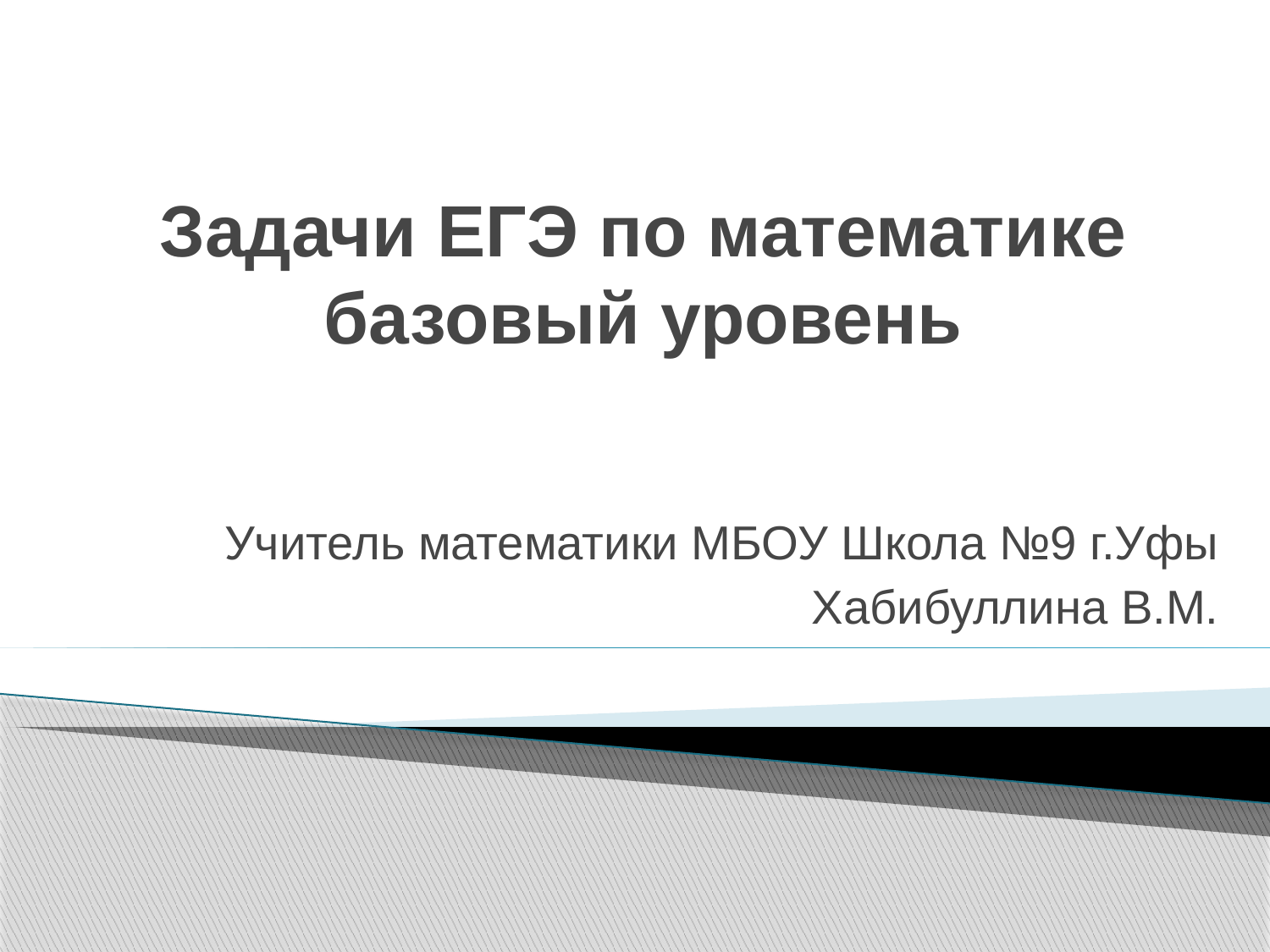

# Задачи ЕГЭ по математике базовый уровень
Учитель математики МБОУ Школа №9 г.Уфы
Хабибуллина В.М.